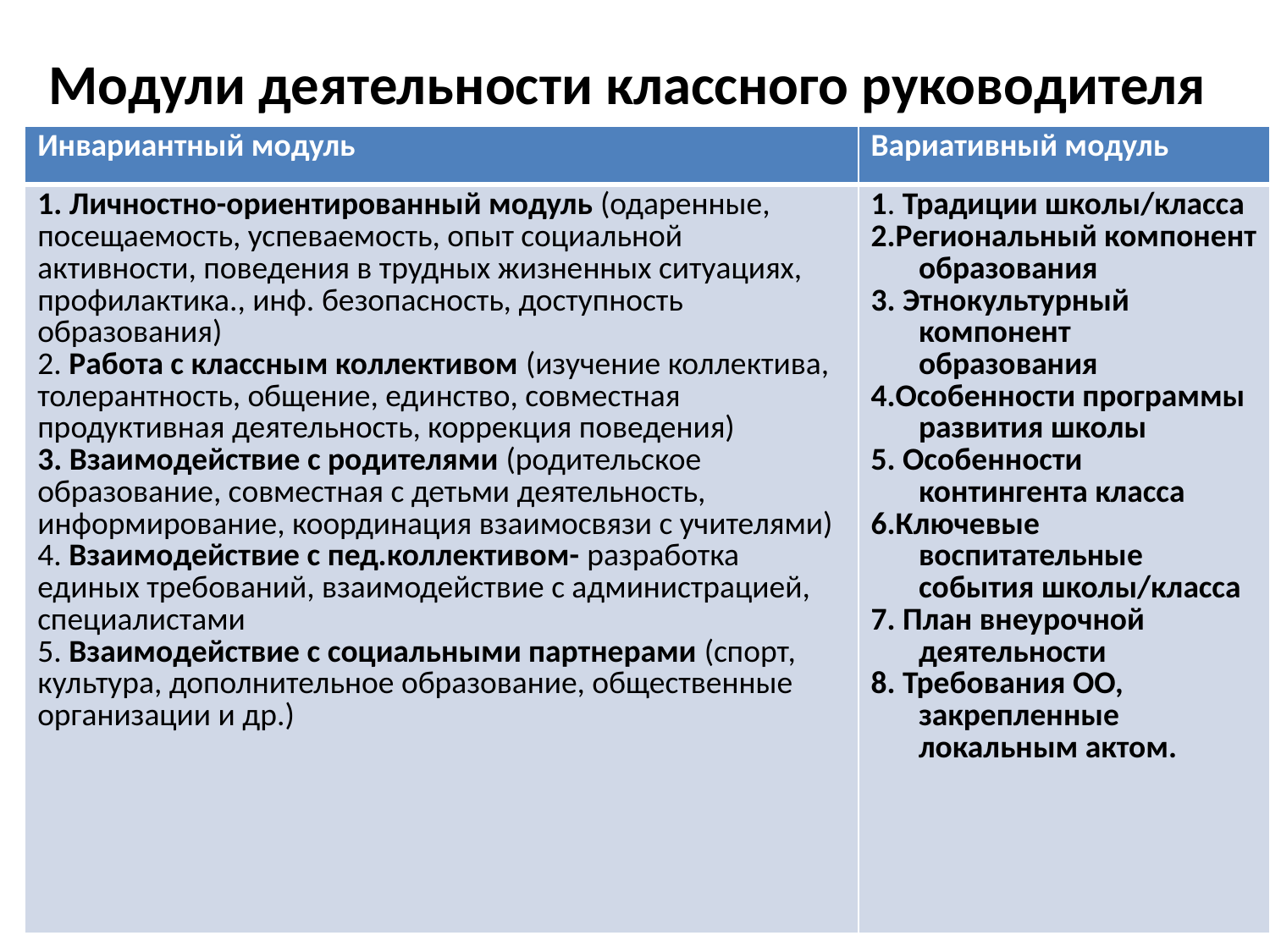

# Модули деятельности классного руководителя
| Инвариантный модуль | Вариативный модуль |
| --- | --- |
| 1. Личностно-ориентированный модуль (одаренные, посещаемость, успеваемость, опыт социальной активности, поведения в трудных жизненных ситуациях, профилактика., инф. безопасность, доступность образования) 2. Работа с классным коллективом (изучение коллектива, толерантность, общение, единство, совместная продуктивная деятельность, коррекция поведения) 3. Взаимодействие с родителями (родительское образование, совместная с детьми деятельность, информирование, координация взаимосвязи с учителями) 4. Взаимодействие с пед.коллективом- разработка единых требований, взаимодействие с администрацией, специалистами 5. Взаимодействие с социальными партнерами (спорт, культура, дополнительное образование, общественные организации и др.) | 1. Традиции школы/класса 2.Региональный компонент образования 3. Этнокультурный компонент образования 4.Особенности программы развития школы 5. Особенности контингента класса 6.Ключевые воспитательные события школы/класса 7. План внеурочной деятельности 8. Требования ОО, закрепленные локальным актом. |